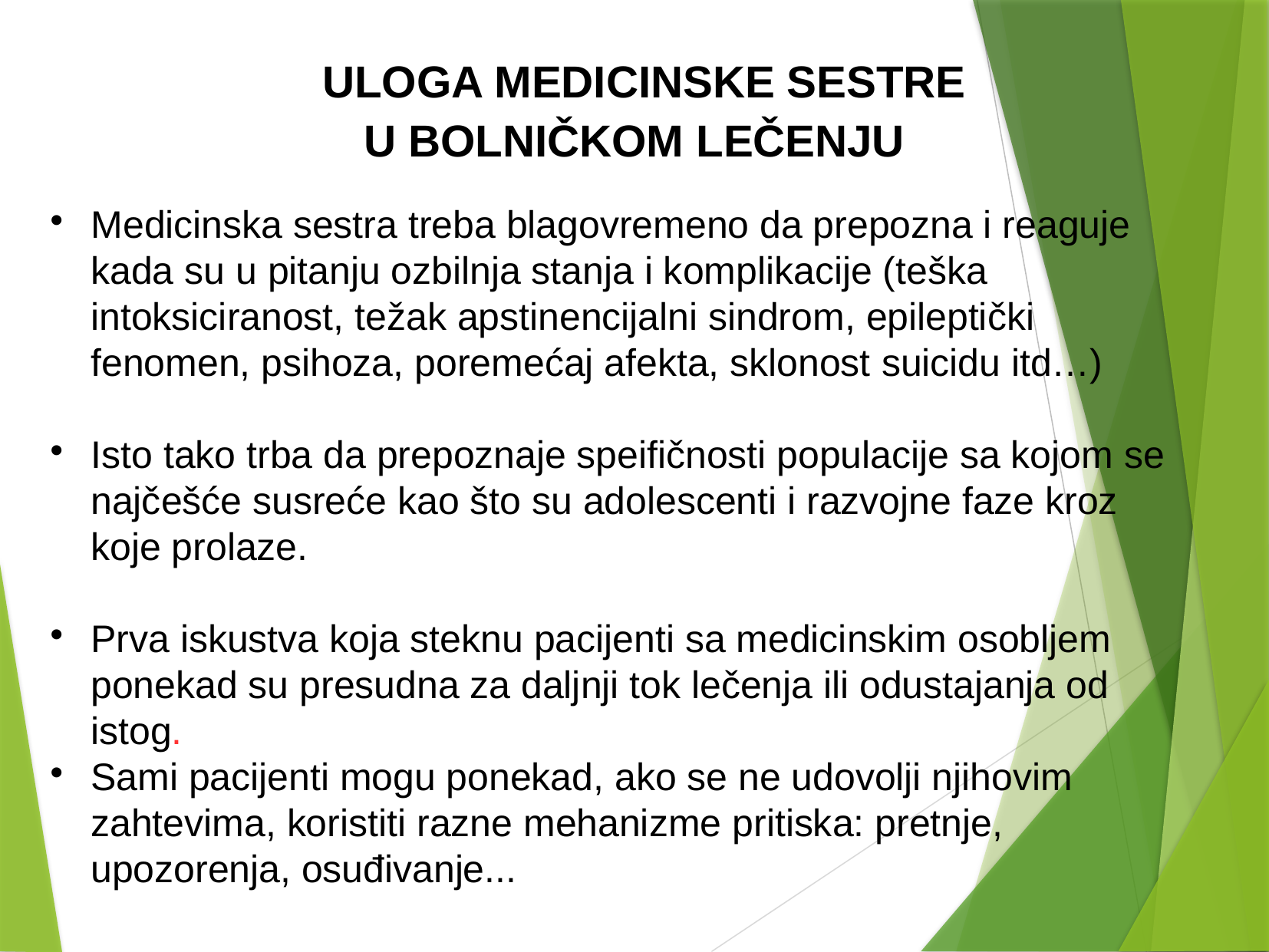

ULOGA MEDICINSKE SESTRE U BOLNIČKOM LEČENJU
Medicinska sestra treba blagovremeno da prepozna i reaguje kada su u pitanju ozbilnja stanja i komplikacije (teška intoksiciranost, težak apstinencijalni sindrom, epileptički fenomen, psihoza, poremećaj afekta, sklonost suicidu itd…)

Isto tako trba da prepoznaje speifičnosti populacije sa kojom se najčešće susreće kao što su adolescenti i razvojne faze kroz koje prolaze.

Prva iskustva koja steknu pacijenti sa medicinskim osobljem ponekad su presudna za daljnji tok lečenja ili odustajanja od istog.
Sami pacijenti mogu ponekad, ako se ne udovolji njihovim zahtevima, koristiti razne mehanizme pritiska: pretnje, upozorenja, osuđivanje...